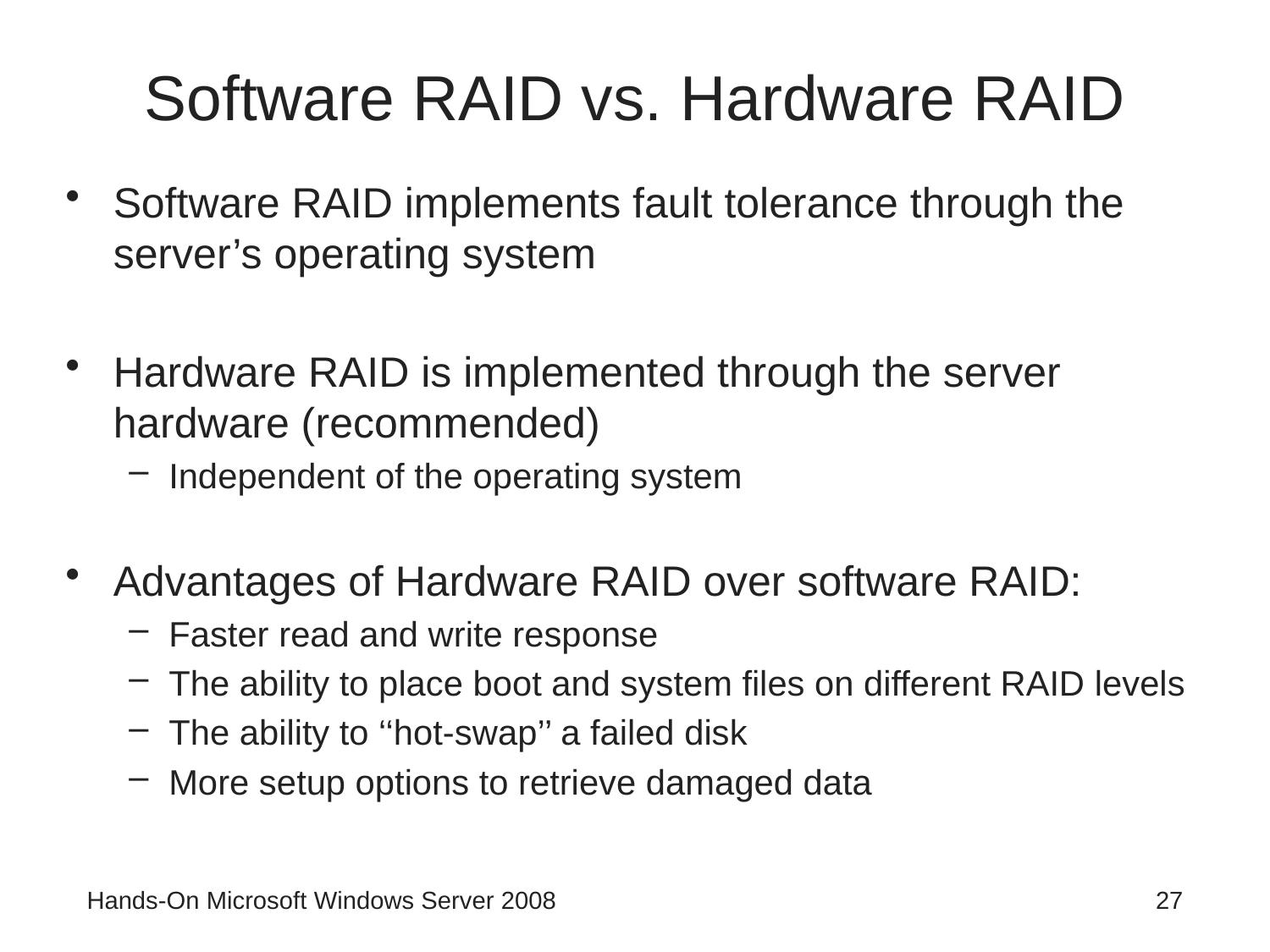

# Software RAID vs. Hardware RAID
Software RAID implements fault tolerance through the server’s operating system

Hardware RAID is implemented through the server hardware (recommended)
Independent of the operating system

Advantages of Hardware RAID over software RAID:
Faster read and write response
The ability to place boot and system files on different RAID levels
The ability to ‘‘hot-swap’’ a failed disk
More setup options to retrieve damaged data
Hands-On Microsoft Windows Server 2008
27